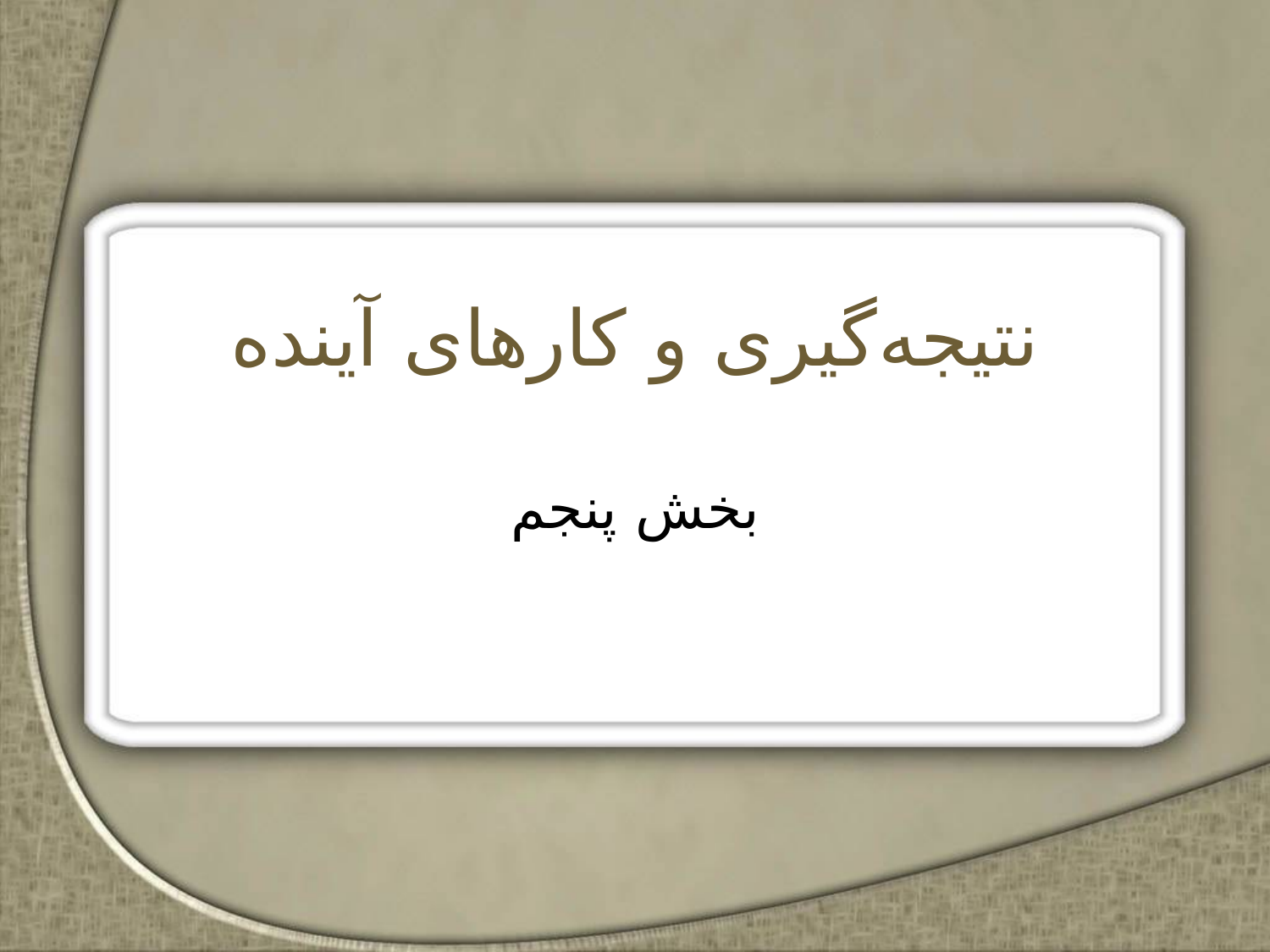

# نتيجه‌گيری و کارهای آينده
بخش پنجم